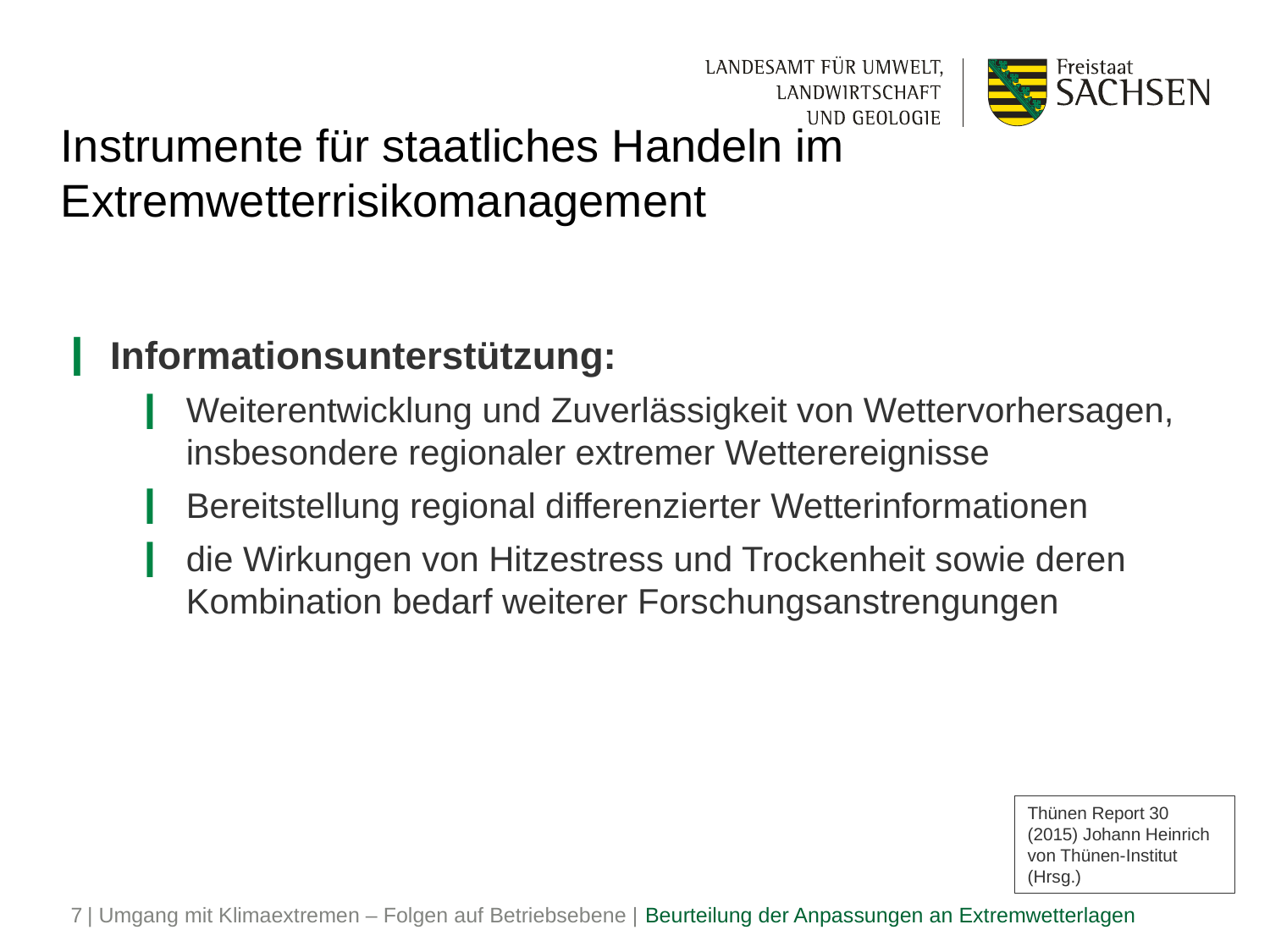

# Instrumente für staatliches Handeln im Extremwetterrisikomanagement
Informationsunterstützung:
Weiterentwicklung und Zuverlässigkeit von Wettervorhersagen, insbesondere regionaler extremer Wetterereignisse
Bereitstellung regional differenzierter Wetterinformationen
die Wirkungen von Hitzestress und Trockenheit sowie deren Kombination bedarf weiterer Forschungsanstrengungen
Thünen Report 30 (2015) Johann Heinrich von Thünen-Institut (Hrsg.)